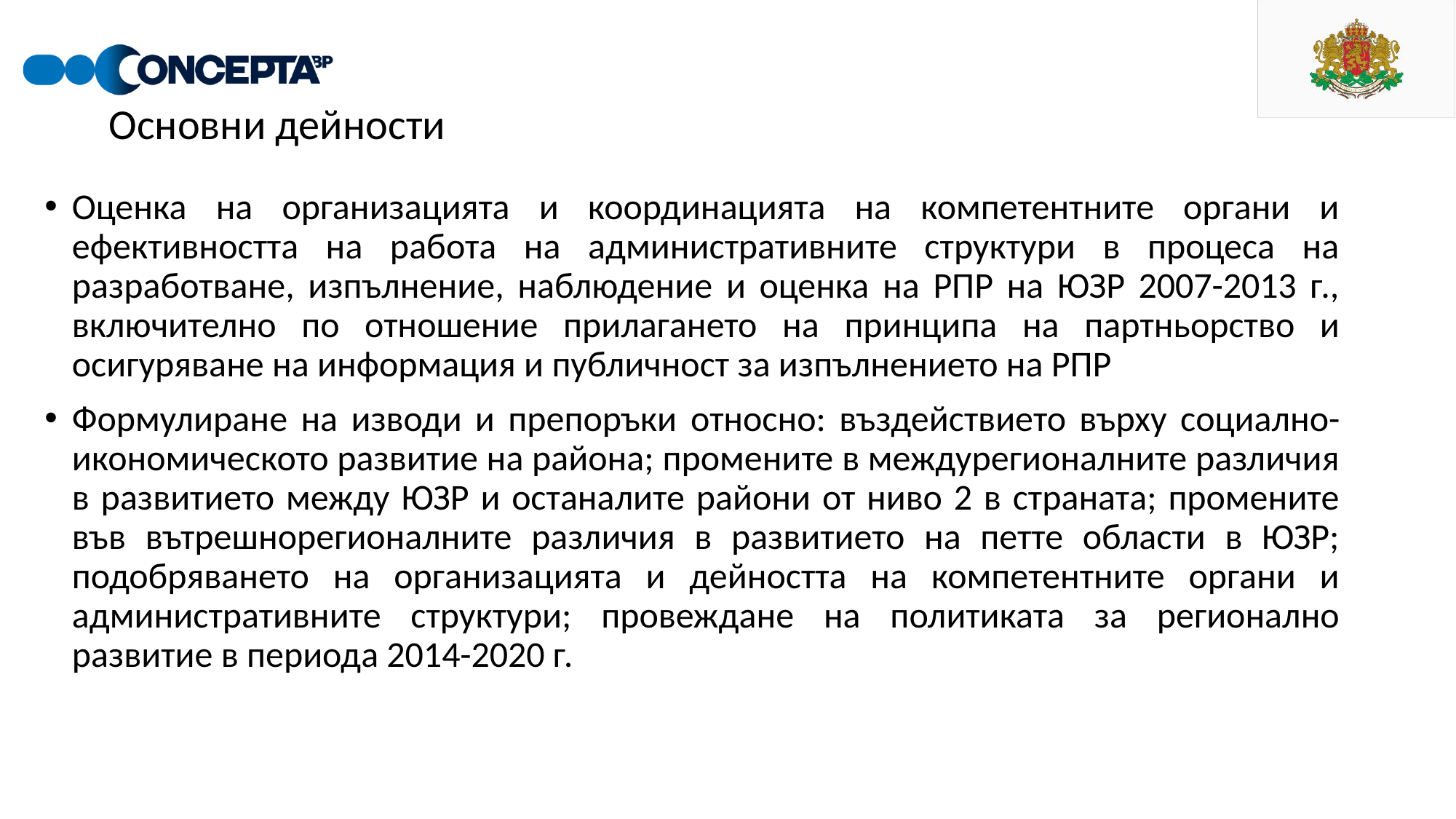

# Основни дейности
Оценка на организацията и координацията на компетентните органи и ефективността на работа на административните структури в процеса на разработване, изпълнение, наблюдение и оценка на РПР на ЮЗР 2007-2013 г., включително по отношение прилагането на принципа на партньорство и осигуряване на информация и публичност за изпълнението на РПР
Формулиране на изводи и препоръки относно: въздействието върху социално-икономическото развитие на района; промените в междурегионалните различия в развитието между ЮЗР и останалите райони от ниво 2 в страната; промените във вътрешнорегионалните различия в развитието на петте области в ЮЗР; подобряването на организацията и дейността на компетентните органи и административните структури; провеждане на политиката за регионално развитие в периода 2014-2020 г.